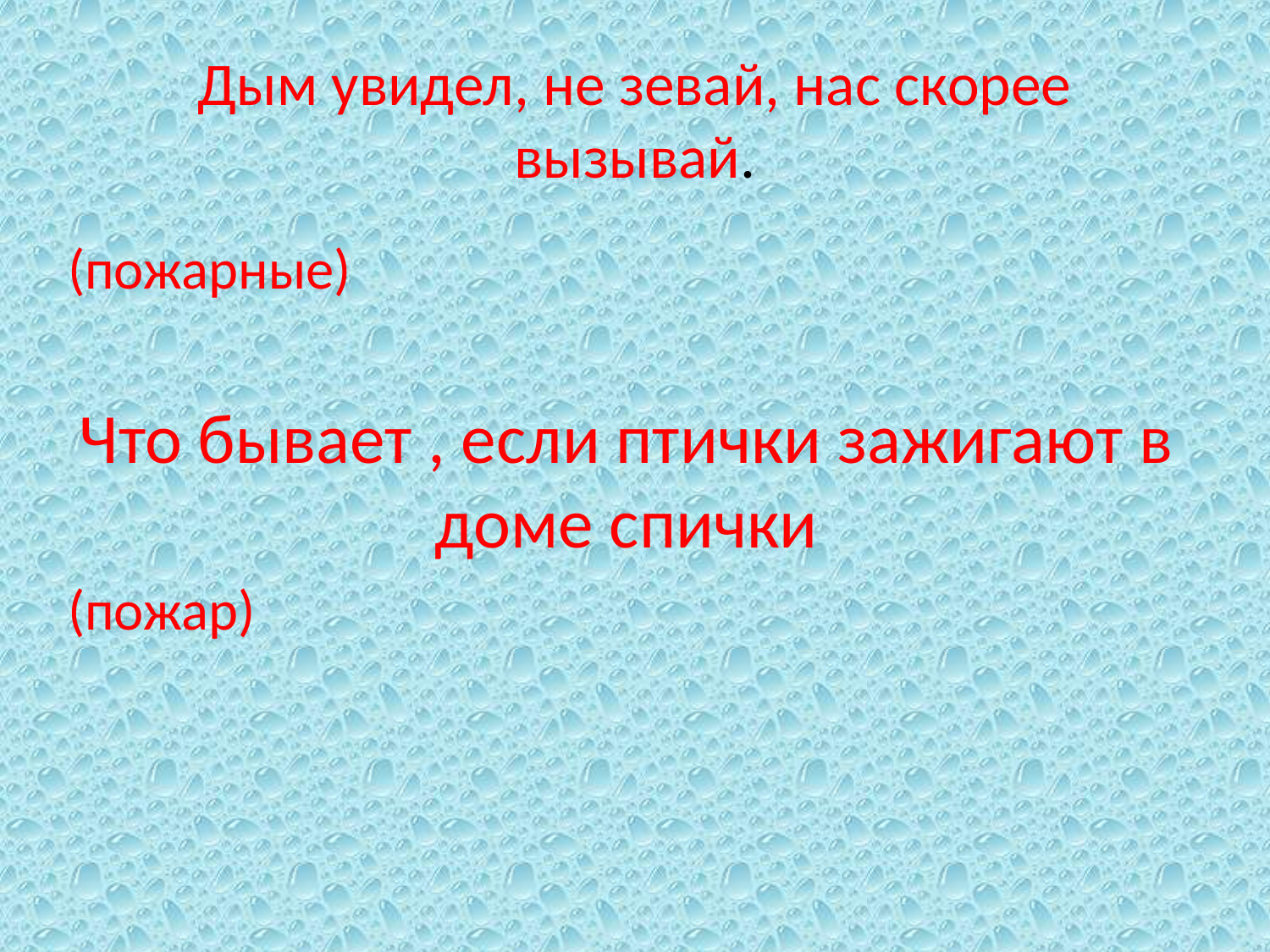

# Дым увидел, не зевай, нас скорее вызывай.
(пожарные)

Что бывает , если птички зажигают в доме спички
(пожар)